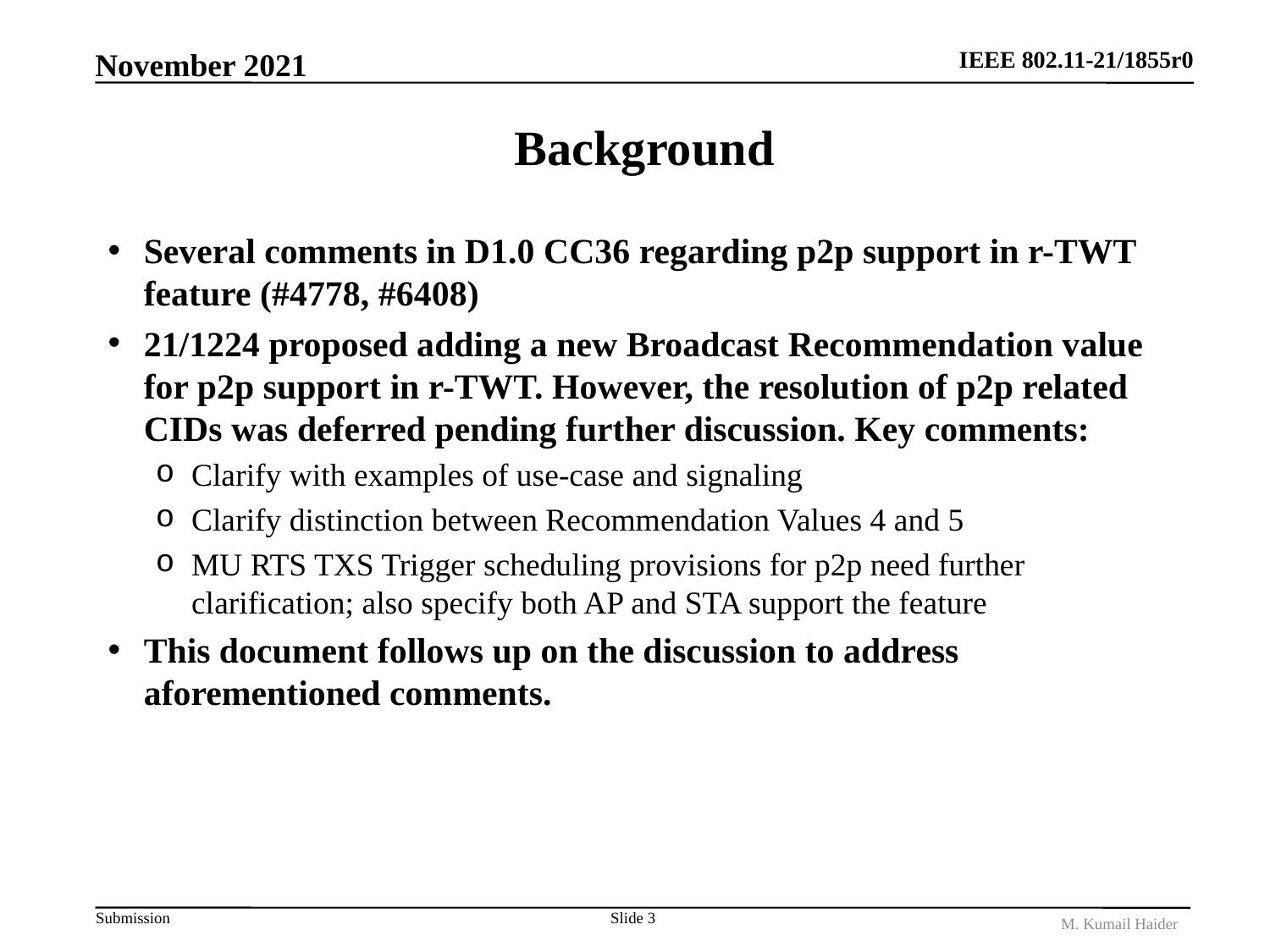

November 2021
# Background
Several comments in D1.0 CC36 regarding p2p support in r-TWT feature (#4778, #6408)
21/1224 proposed adding a new Broadcast Recommendation value for p2p support in r-TWT. However, the resolution of p2p related CIDs was deferred pending further discussion. Key comments:
Clarify with examples of use-case and signaling
Clarify distinction between Recommendation Values 4 and 5
MU RTS TXS Trigger scheduling provisions for p2p need further clarification; also specify both AP and STA support the feature
This document follows up on the discussion to address aforementioned comments.

Slide 3
M. Kumail Haider